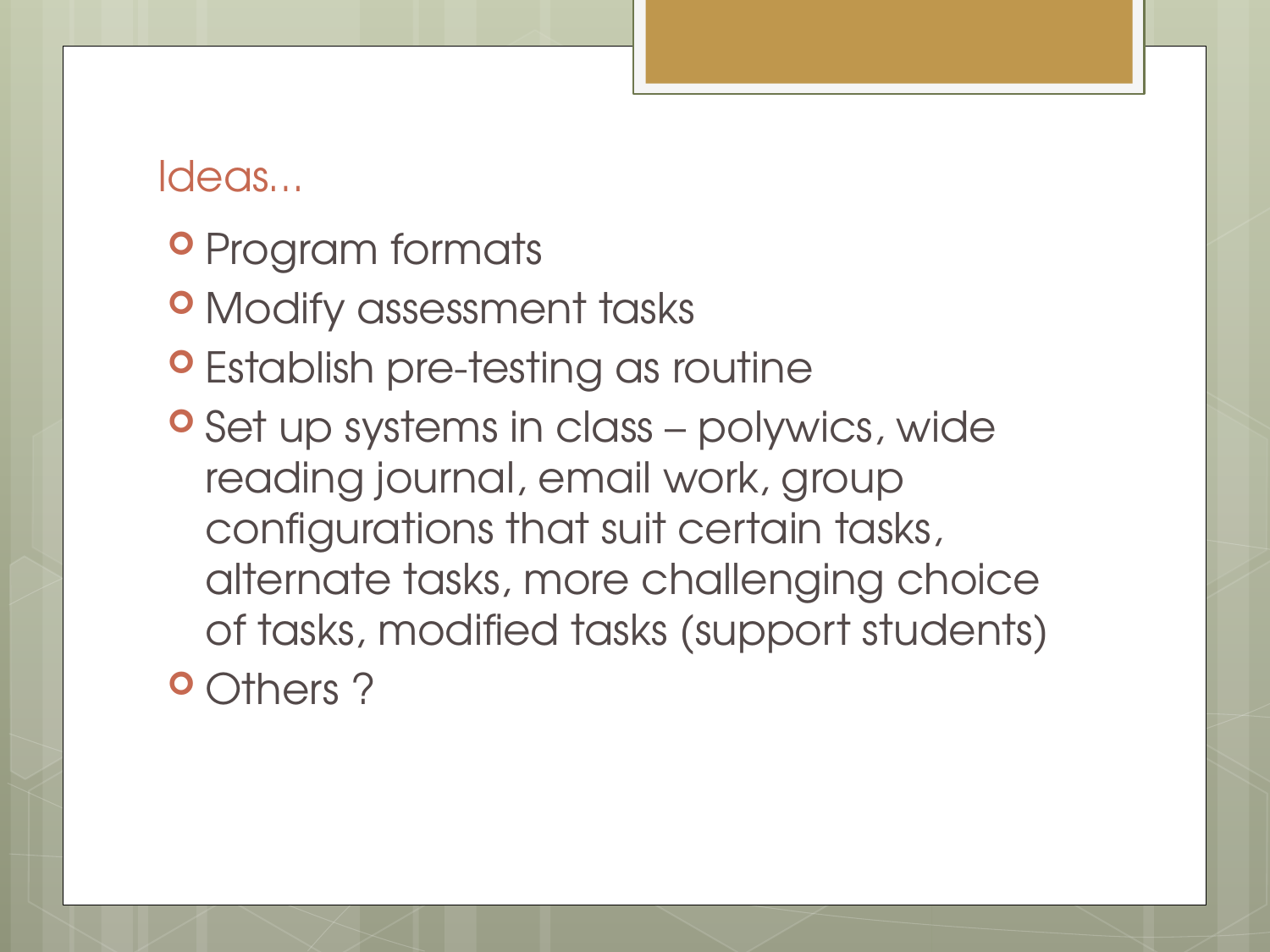

# Ideas…
Program formats
Modify assessment tasks
Establish pre-testing as routine
Set up systems in class – polywics, wide reading journal, email work, group configurations that suit certain tasks, alternate tasks, more challenging choice of tasks, modified tasks (support students)
Others ?